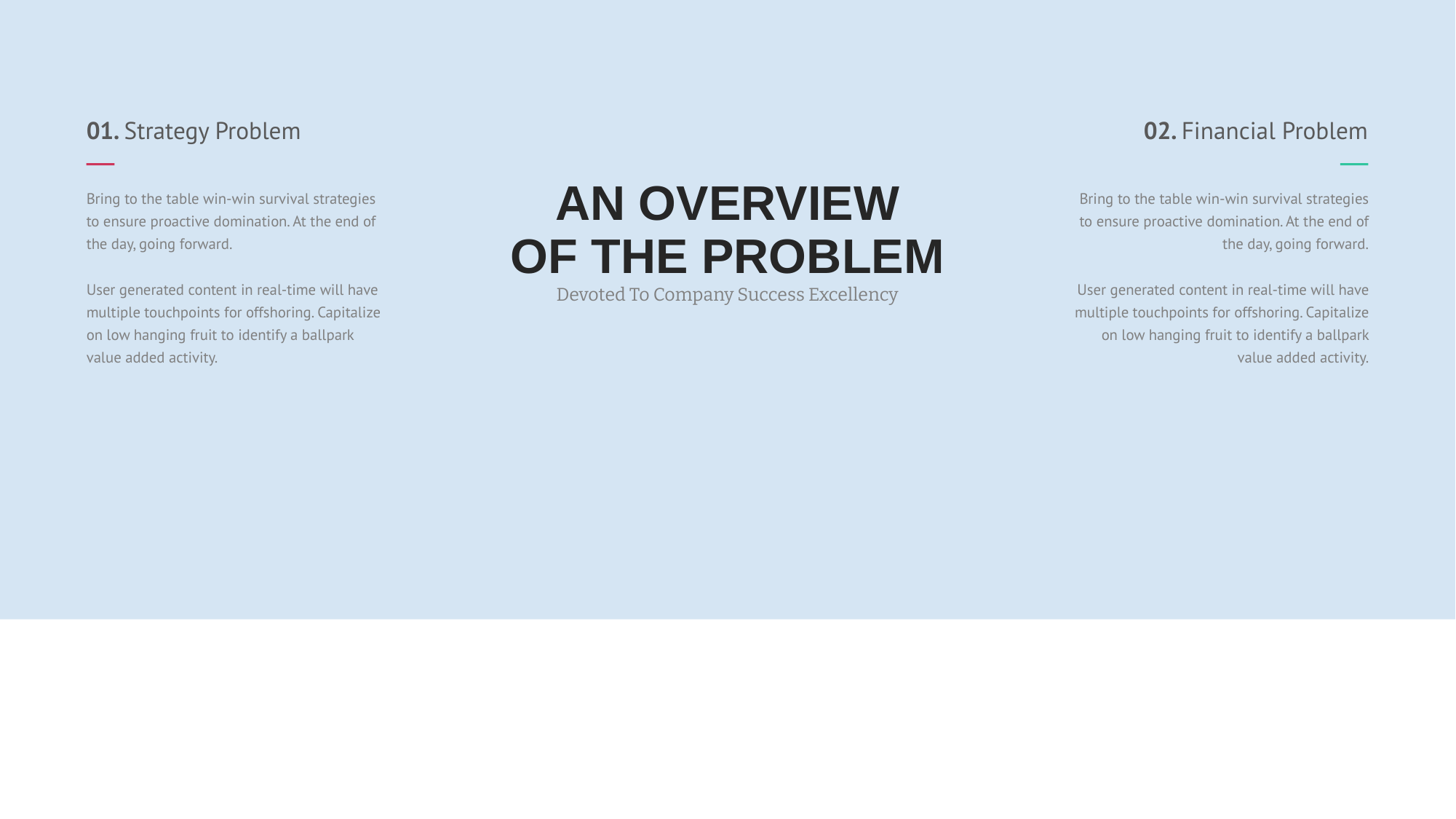

01. Strategy Problem
02. Financial Problem

AN OVERVIEW
OF THE PROBLEM
Bring to the table win-win survival strategies to ensure proactive domination. At the end of the day, going forward.

User generated content in real-time will have multiple touchpoints for offshoring. Capitalize on low hanging fruit to identify a ballpark value added activity.
Bring to the table win-win survival strategies to ensure proactive domination. At the end of the day, going forward.

User generated content in real-time will have multiple touchpoints for offshoring. Capitalize on low hanging fruit to identify a ballpark value added activity.
Devoted To Company Success Excellency